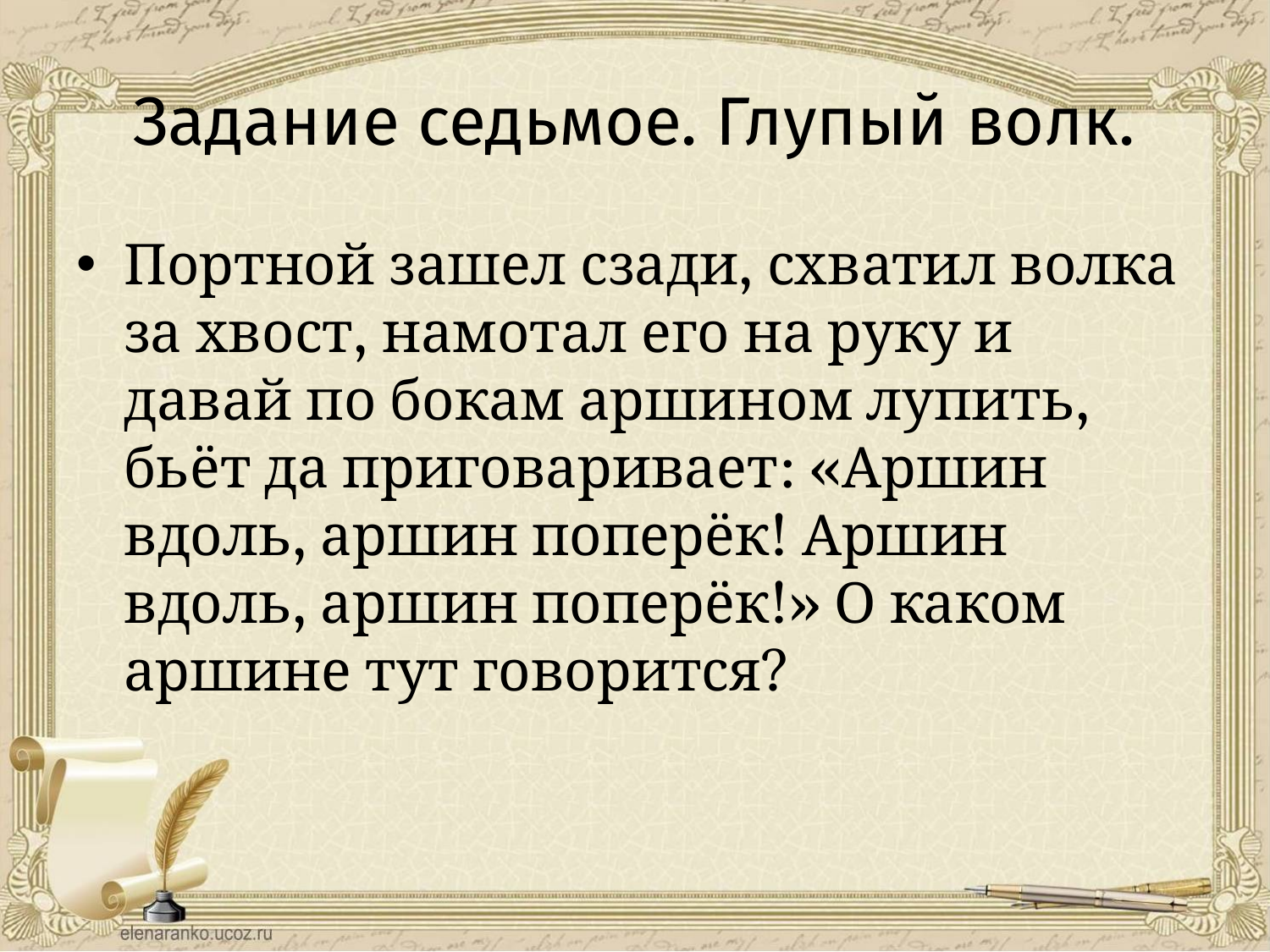

# Задание седьмое. Глупый волк.
Портной зашел сзади, схватил волка за хвост, намотал его на руку и давай по бокам аршином лупить, бьёт да приговаривает: «Аршин вдоль, аршин поперёк! Аршин вдоль, аршин поперёк!» О каком аршине тут говорится?